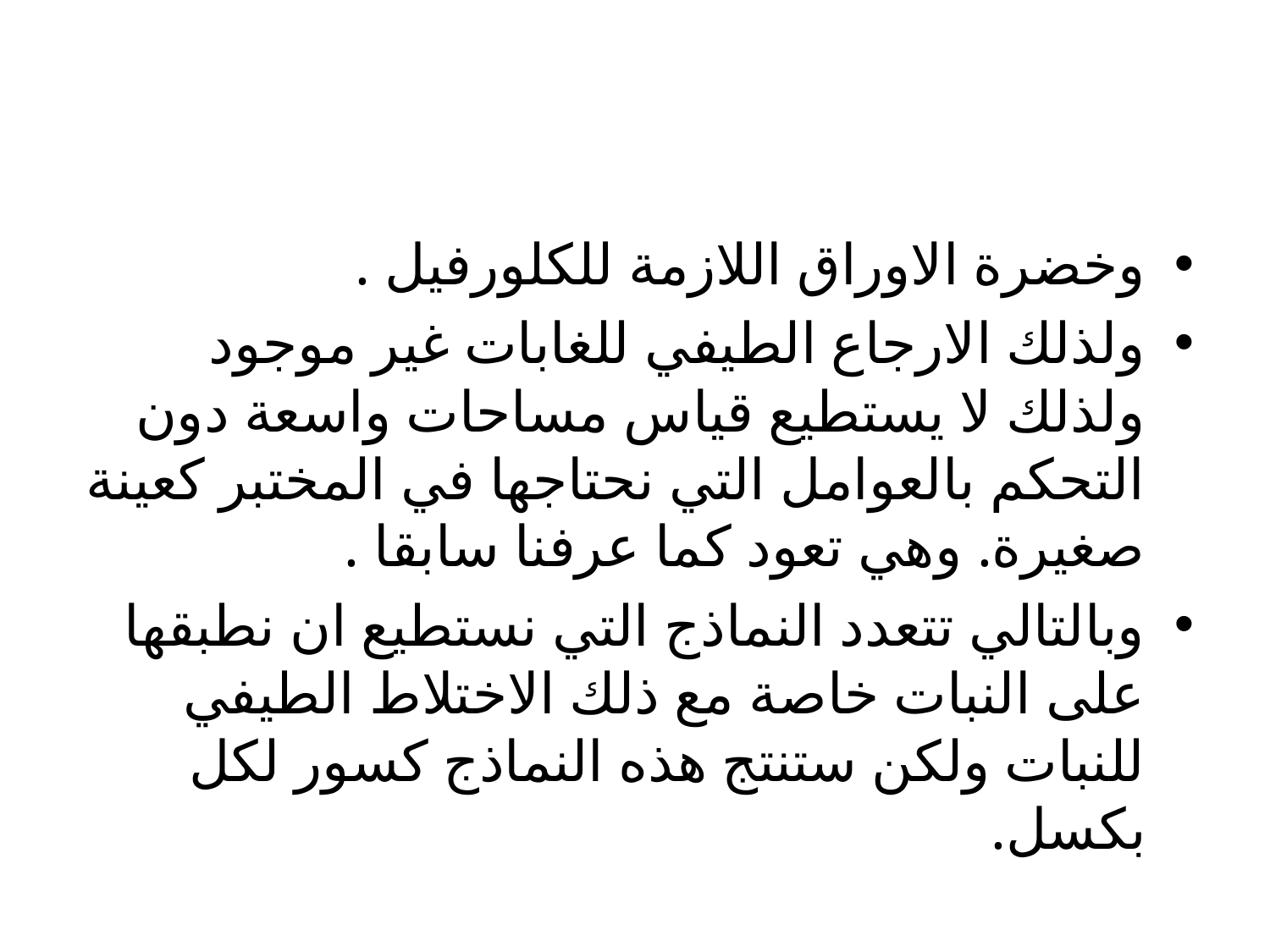

وخضرة الاوراق اللازمة للكلورفيل .
ولذلك الارجاع الطيفي للغابات غير موجود ولذلك لا يستطيع قياس مساحات واسعة دون التحكم بالعوامل التي نحتاجها في المختبر كعينة صغيرة. وهي تعود كما عرفنا سابقا .
وبالتالي تتعدد النماذج التي نستطيع ان نطبقها على النبات خاصة مع ذلك الاختلاط الطيفي للنبات ولكن ستنتج هذه النماذج كسور لكل بكسل.